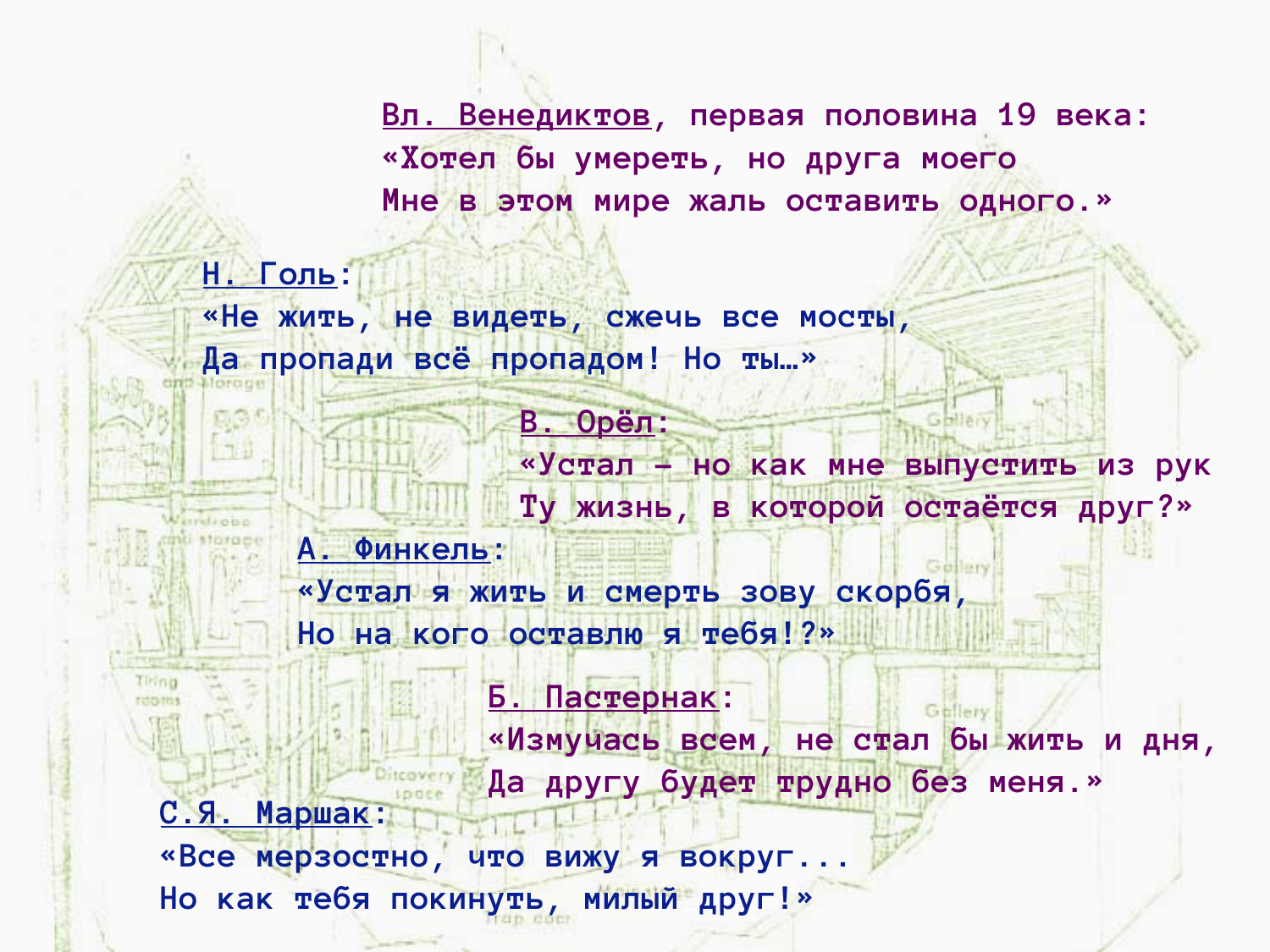

Вл. Венедиктов, первая половина 19 века:
«Хотел бы умереть, но друга моего
Мне в этом мире жаль оставить одного.»
Н. Голь:
«Не жить, не видеть, сжечь все мосты,
Да пропади всё пропадом! Но ты…»
В. Орёл:
«Устал – но как мне выпустить из рук
Ту жизнь, в которой остаётся друг?»
А. Финкель:
«Устал я жить и смерть зову скорбя,
Но на кого оставлю я тебя!?»
Б. Пастернак:
«Измучась всем, не стал бы жить и дня,
Да другу будет трудно без меня.»
С.Я. Маршак:
«Все мерзостно, что вижу я вокруг...
Но как тебя покинуть, милый друг!»